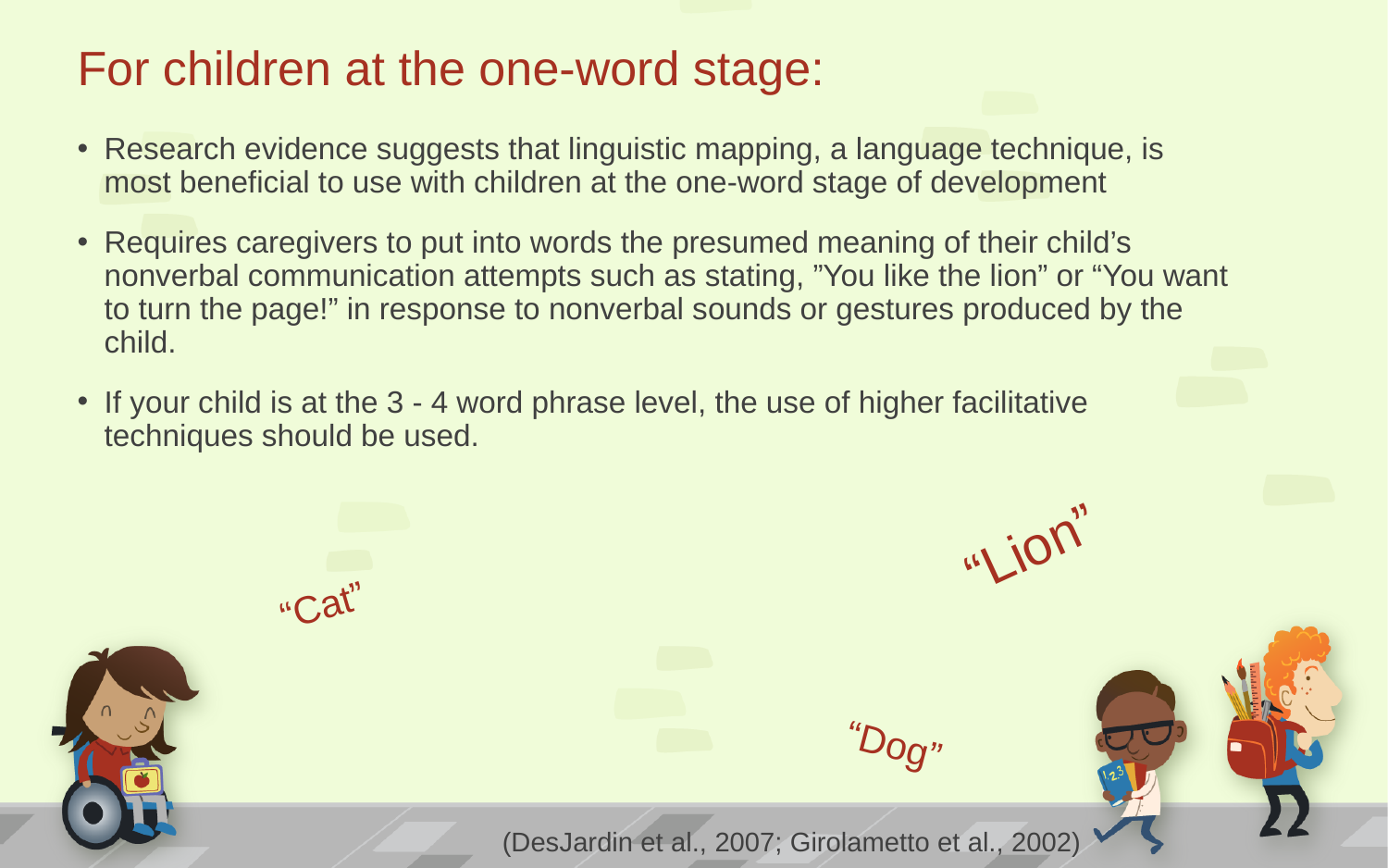

# For children at the one-word stage:
Research evidence suggests that linguistic mapping, a language technique, is most beneficial to use with children at the one-word stage of development
Requires caregivers to put into words the presumed meaning of their child’s nonverbal communication attempts such as stating, ”You like the lion” or “You want to turn the page!” in response to nonverbal sounds or gestures produced by the child.
If your child is at the 3 - 4 word phrase level, the use of higher facilitative techniques should be used.
“Lion”
“Cat”
“Dog”
(DesJardin et al., 2007; Girolametto et al., 2002)